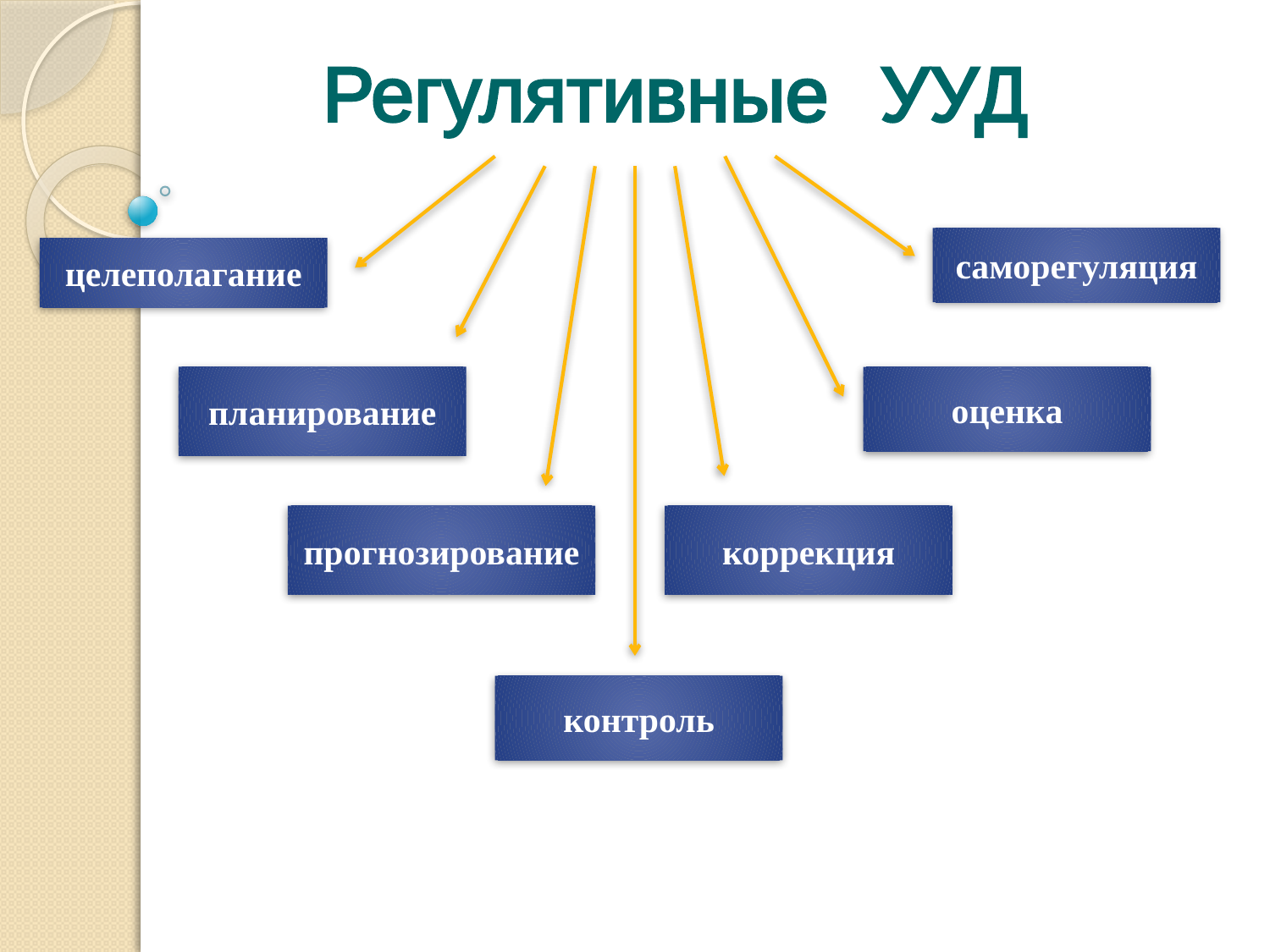

Регулятивные  УУД
саморегуляция
целеполагание
планирование
оценка
прогнозирование
коррекция
контроль